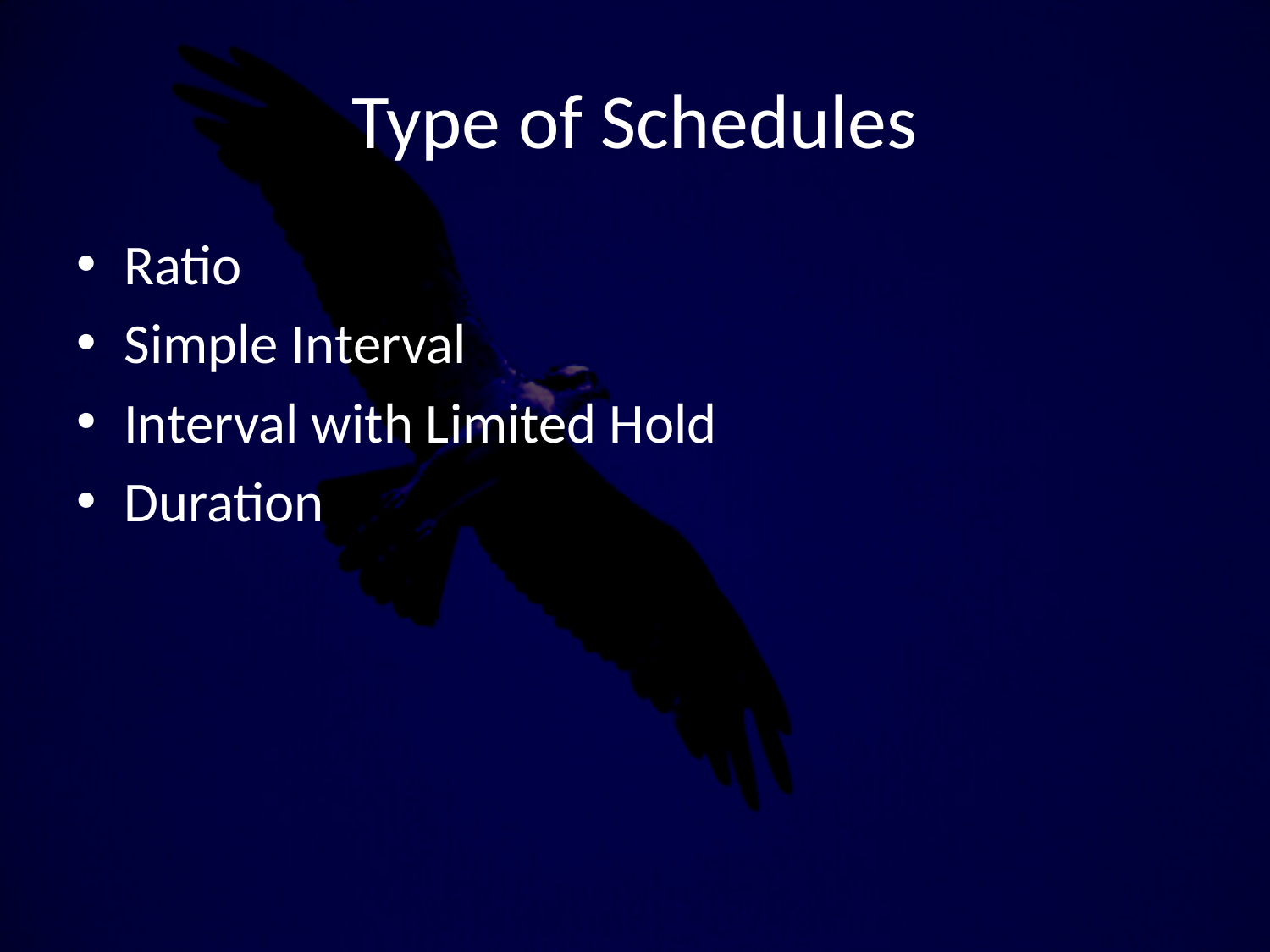

# Type of Schedules
Ratio
Simple Interval
Interval with Limited Hold
Duration